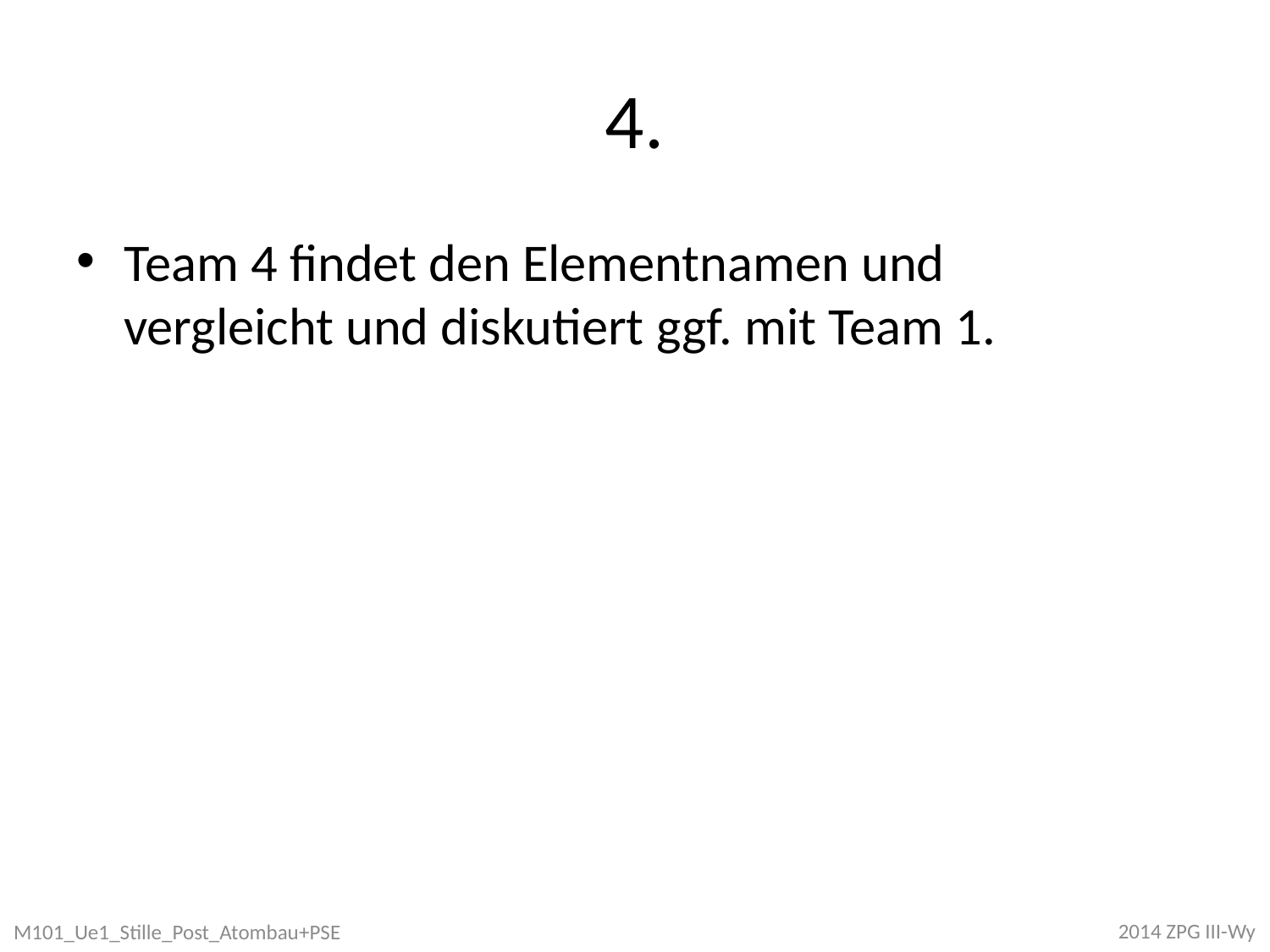

# 4.
Team 4 findet den Elementnamen und vergleicht und diskutiert ggf. mit Team 1.
2014 ZPG III-Wy
M101_Ue1_Stille_Post_Atombau+PSE